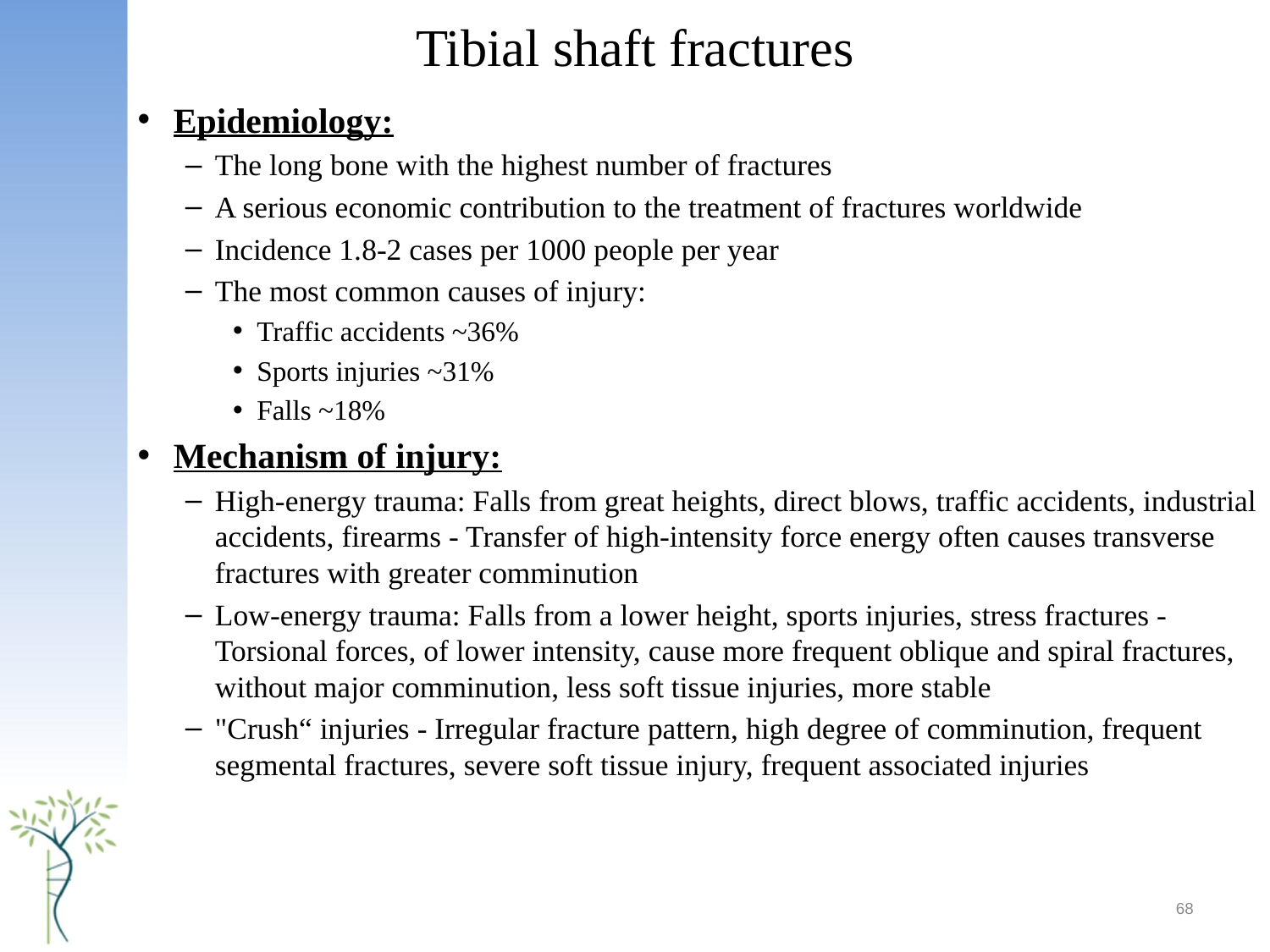

# Tibial shaft fractures
Epidemiology:
The long bone with the highest number of fractures
A serious economic contribution to the treatment of fractures worldwide
Incidence 1.8-2 cases per 1000 people per year
The most common causes of injury:
Traffic accidents ~36%
Sports injuries ~31%
Falls ~18%
Mechanism of injury:
High-energy trauma: Falls from great heights, direct blows, traffic accidents, industrial accidents, firearms - Transfer of high-intensity force energy often causes transverse fractures with greater comminution
Low-energy trauma: Falls from a lower height, sports injuries, stress fractures - Torsional forces, of lower intensity, cause more frequent oblique and spiral fractures, without major comminution, less soft tissue injuries, more stable
"Crush“ injuries - Irregular fracture pattern, high degree of comminution, frequent segmental fractures, severe soft tissue injury, frequent associated injuries
68